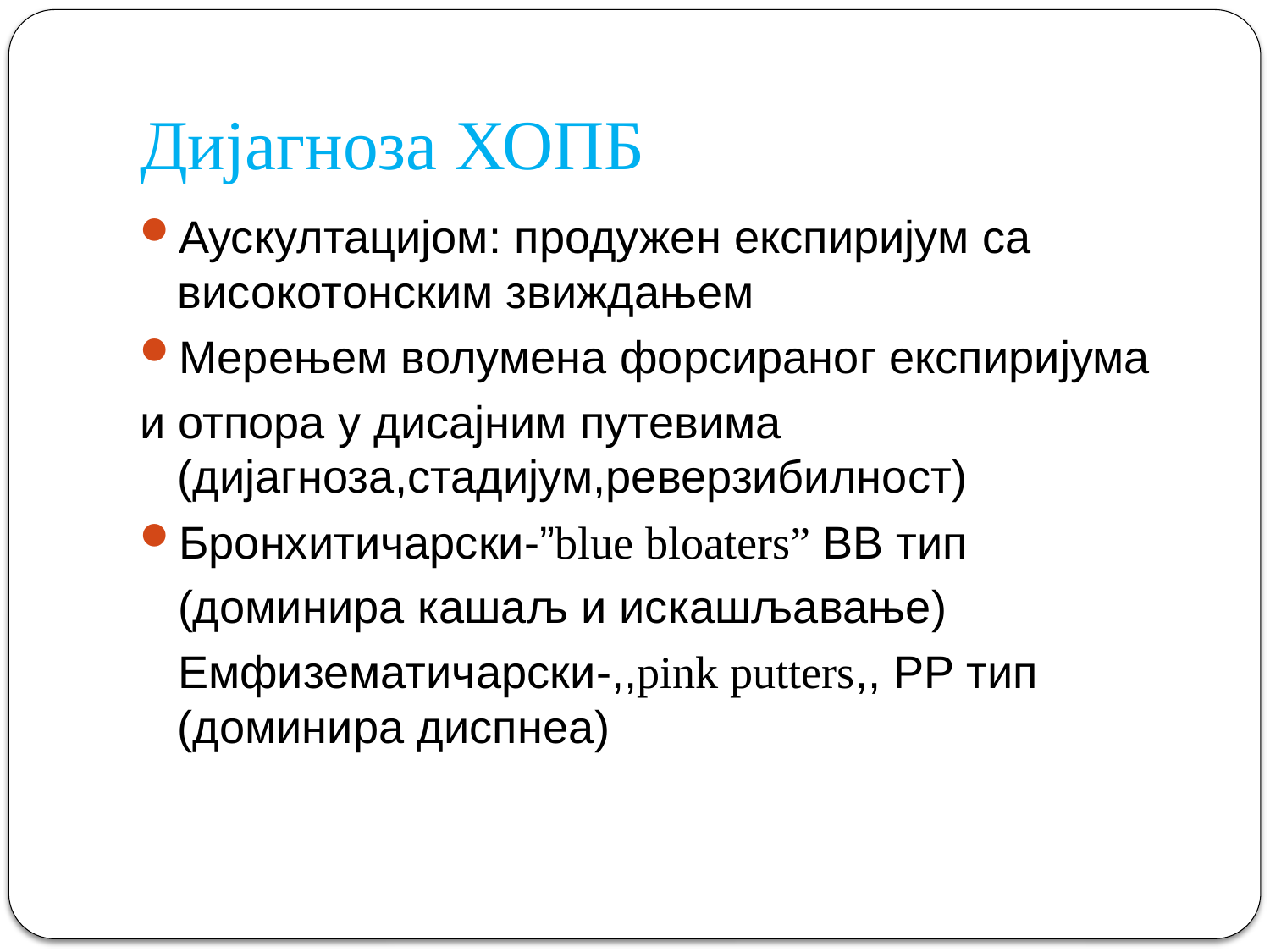

# Дијагноза ХОПБ
Аускултацијом: продужен експиријум са високотонским звиждањем
Мерењем волумена форсираног експиријума
и отпора у дисајним путевима (дијагноза,стадијум,реверзибилност)
Бронхитичарски-”blue bloaters” BB тип
   (доминира кашаљ и искашљавање)
   Емфизематичарски-,,pink putters,, PP тип (доминира диспнеа)